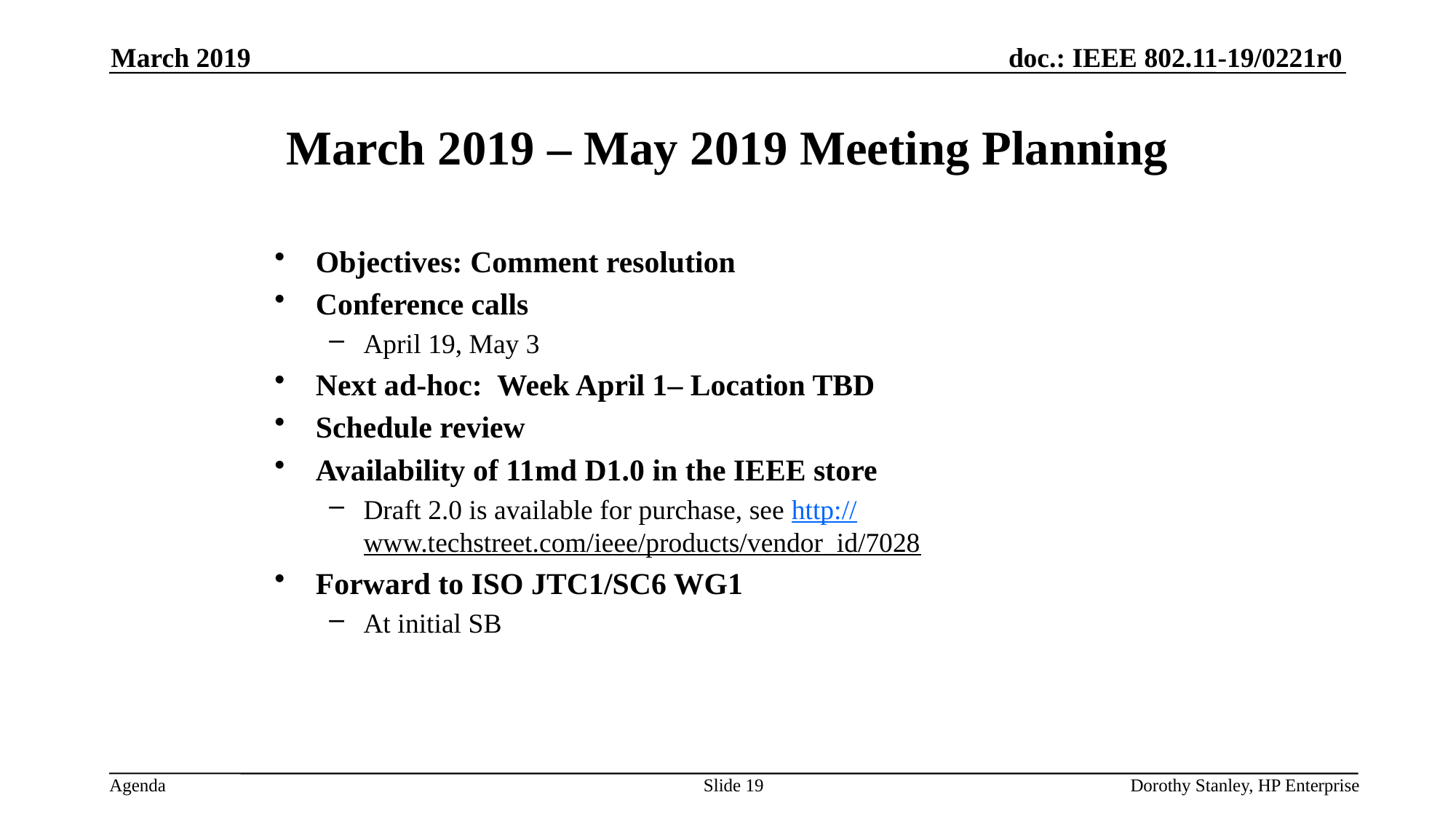

March 2019
# March 2019 – May 2019 Meeting Planning
Objectives: Comment resolution
Conference calls
April 19, May 3
Next ad-hoc:  Week April 1– Location TBD
Schedule review
Availability of 11md D1.0 in the IEEE store
Draft 2.0 is available for purchase, see http://www.techstreet.com/ieee/products/vendor_id/7028
Forward to ISO JTC1/SC6 WG1
At initial SB
Slide 19
Dorothy Stanley, HP Enterprise